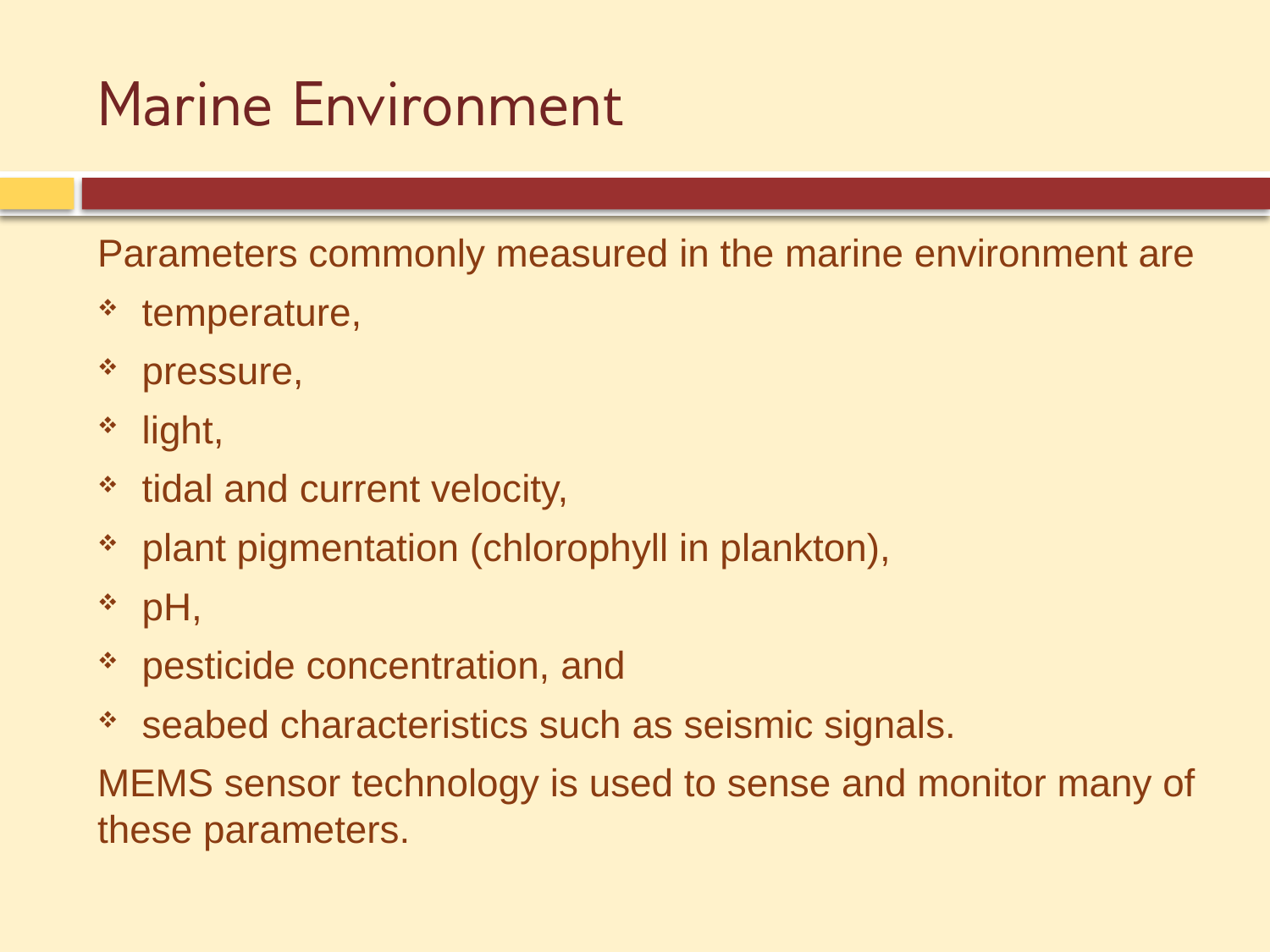

# Marine Environment
Parameters commonly measured in the marine environment are
temperature,
pressure,
light,
tidal and current velocity,
plant pigmentation (chlorophyll in plankton),
pH,
pesticide concentration, and
seabed characteristics such as seismic signals.
MEMS sensor technology is used to sense and monitor many of these parameters.